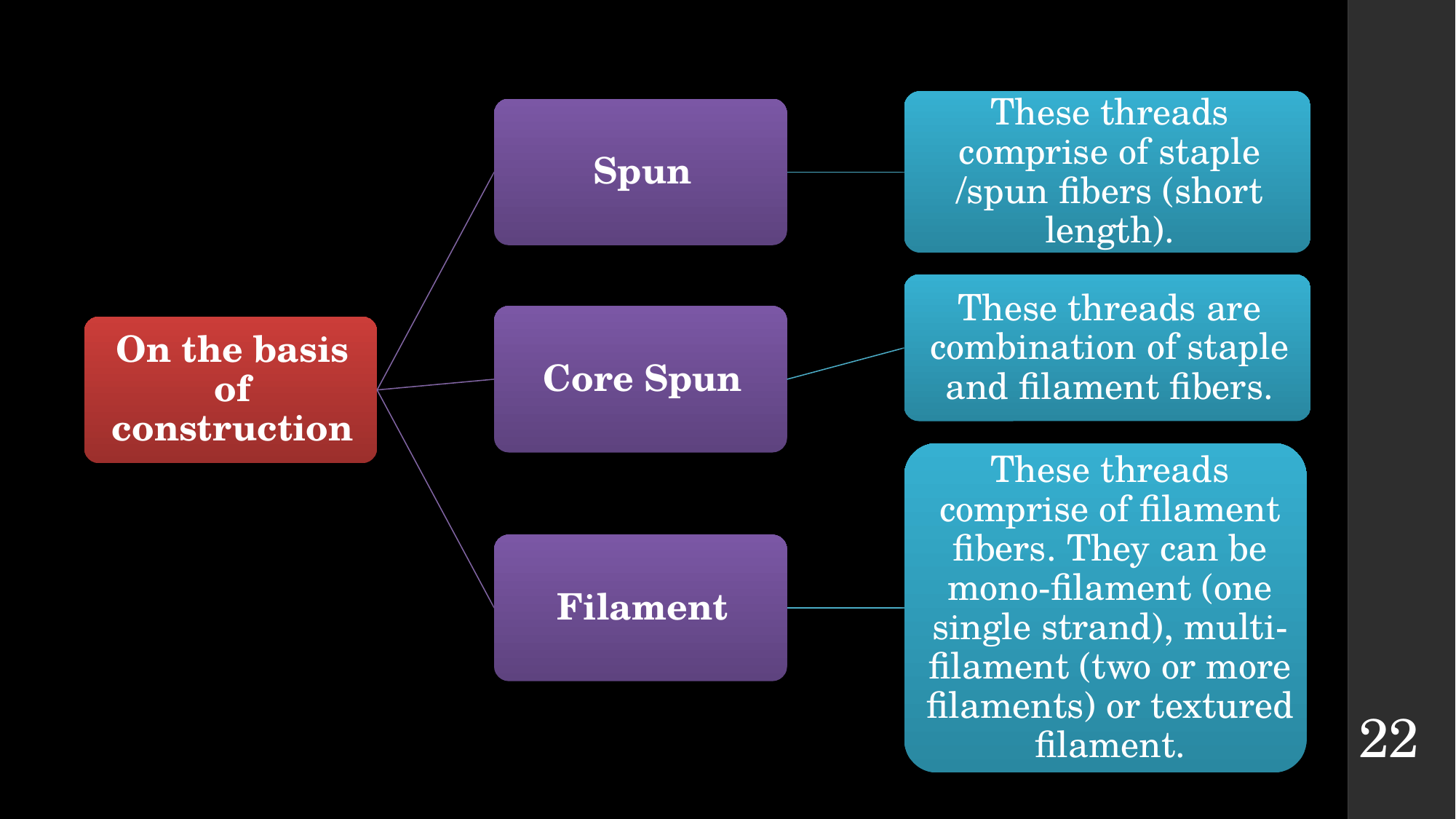

On the basis of construction

Spun

These threads comprise of staple /spun fibers (short length).

Core Spun

These threads are combination of staple and filament fibers.

Filament

These threads comprise of filament fibers. They can be mono-filament (one single strand), multi-filament (two or more filaments) or textured filament.
22